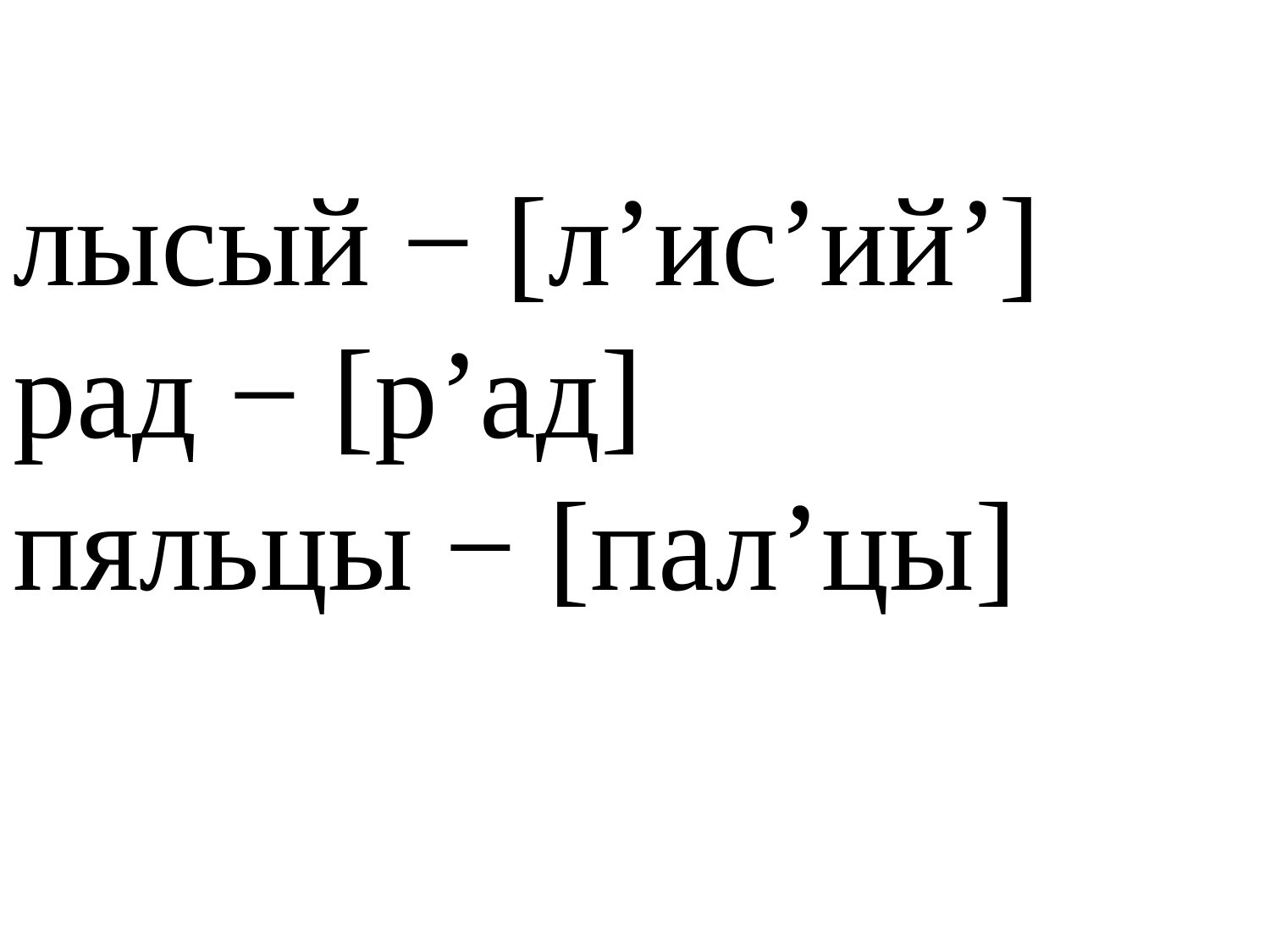

лысый − [л’ис’ий’]
рад − [р’ад]
пяльцы − [пал’цы]